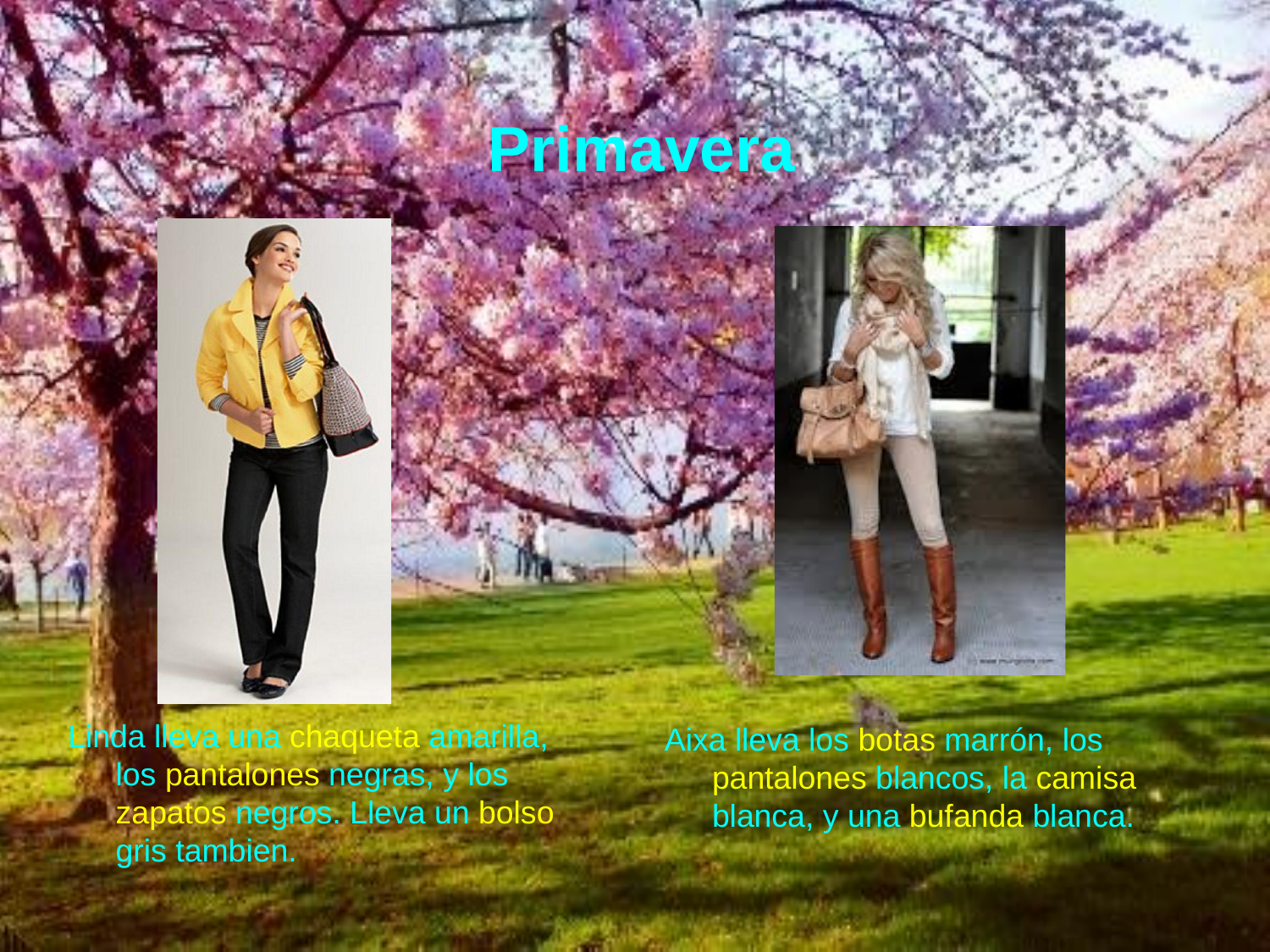

# Primavera

Linda lleva una chaqueta amarilla, los pantalones negras, y los zapatos negros. Lleva un bolso gris tambien.
Aixa lleva los botas marrón, los pantalones blancos, la camisa blanca, y una bufanda blanca.